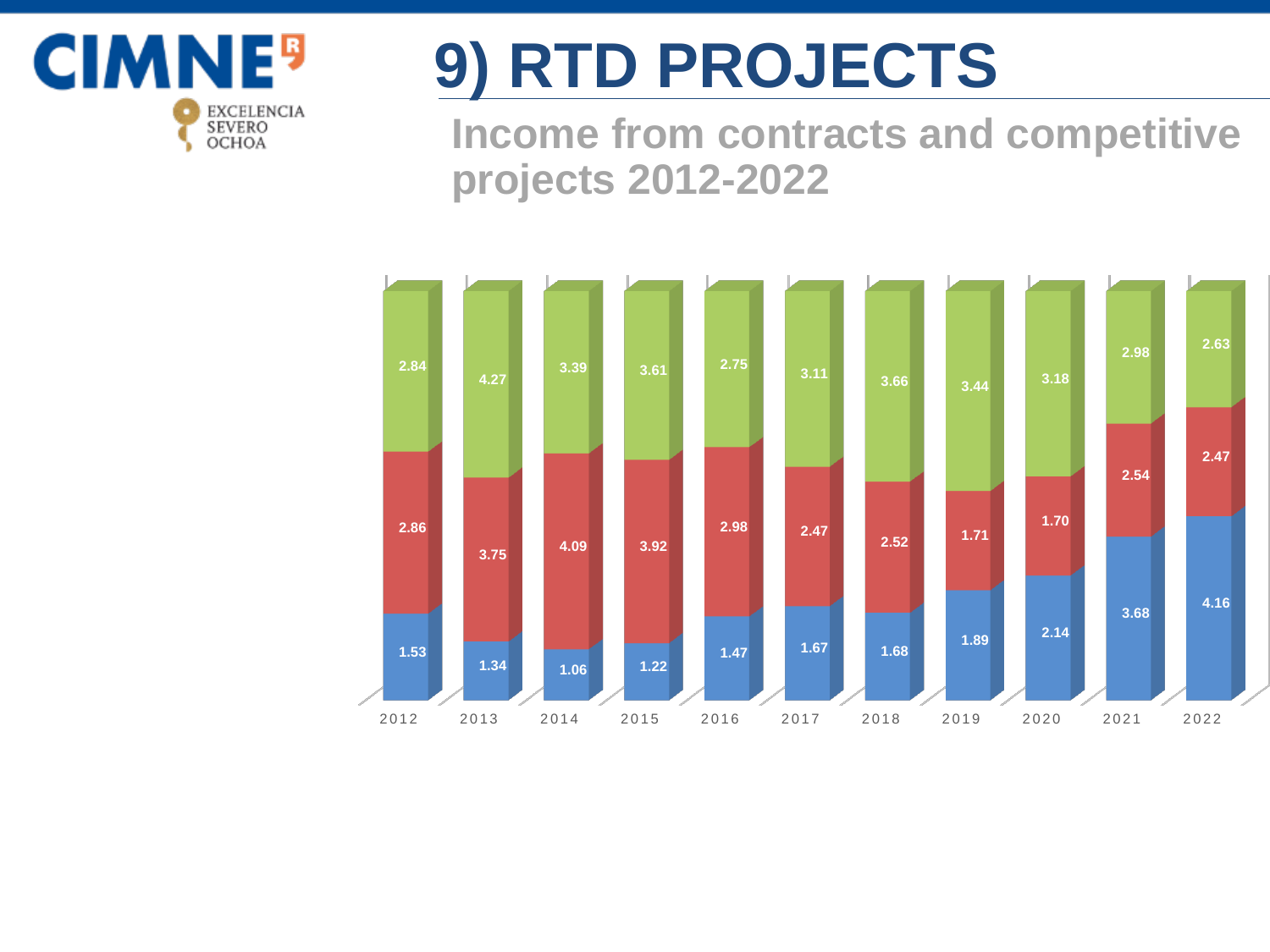

9) RTD PROJECTS
Income from contracts and competitive projects 2012-2022

[unsupported chart]